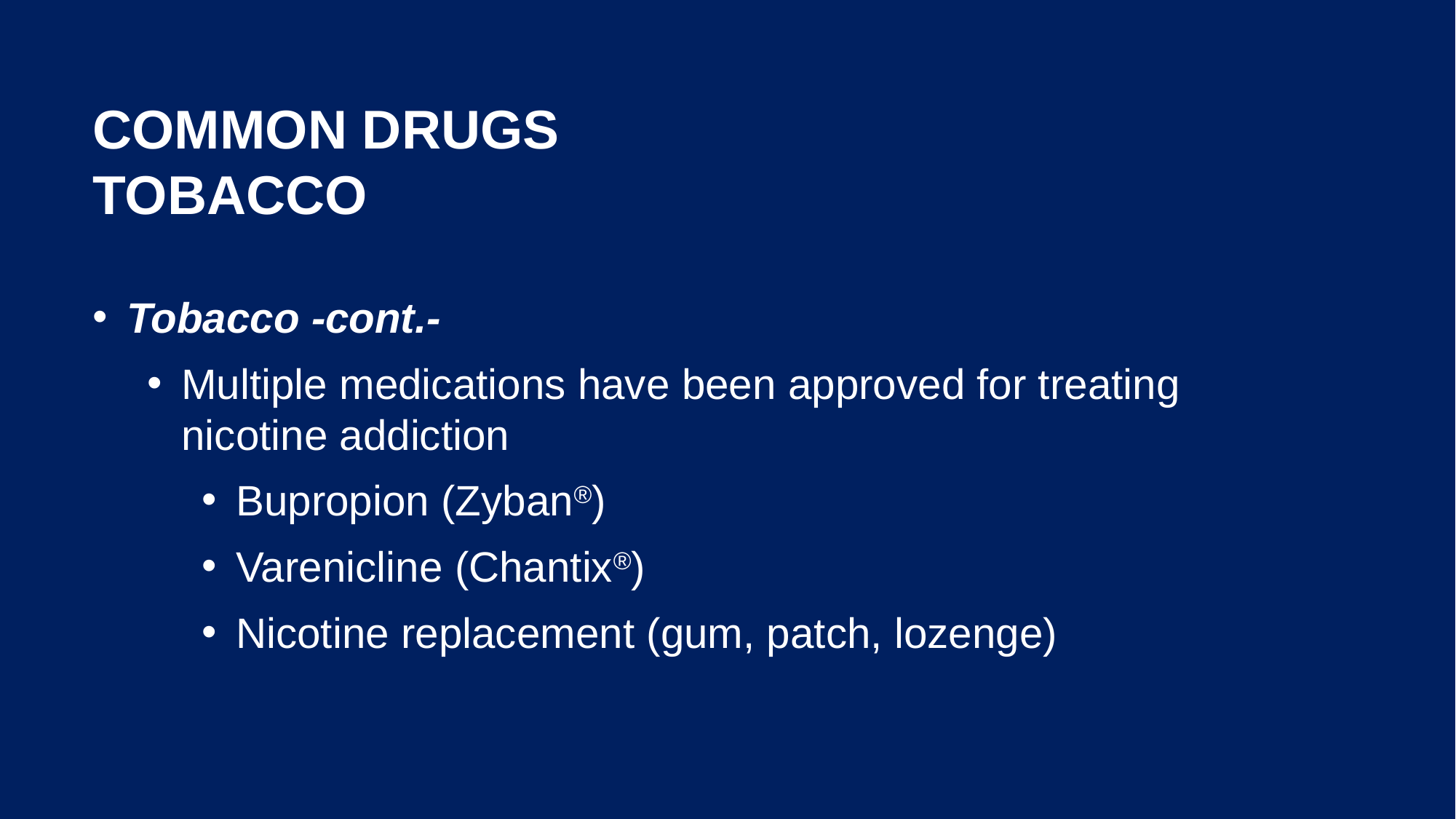

# Common Drugs Tobacco
Tobacco -cont.-
Multiple medications have been approved for treating nicotine addiction
Bupropion (Zyban®)
Varenicline (Chantix®)
Nicotine replacement (gum, patch, lozenge)